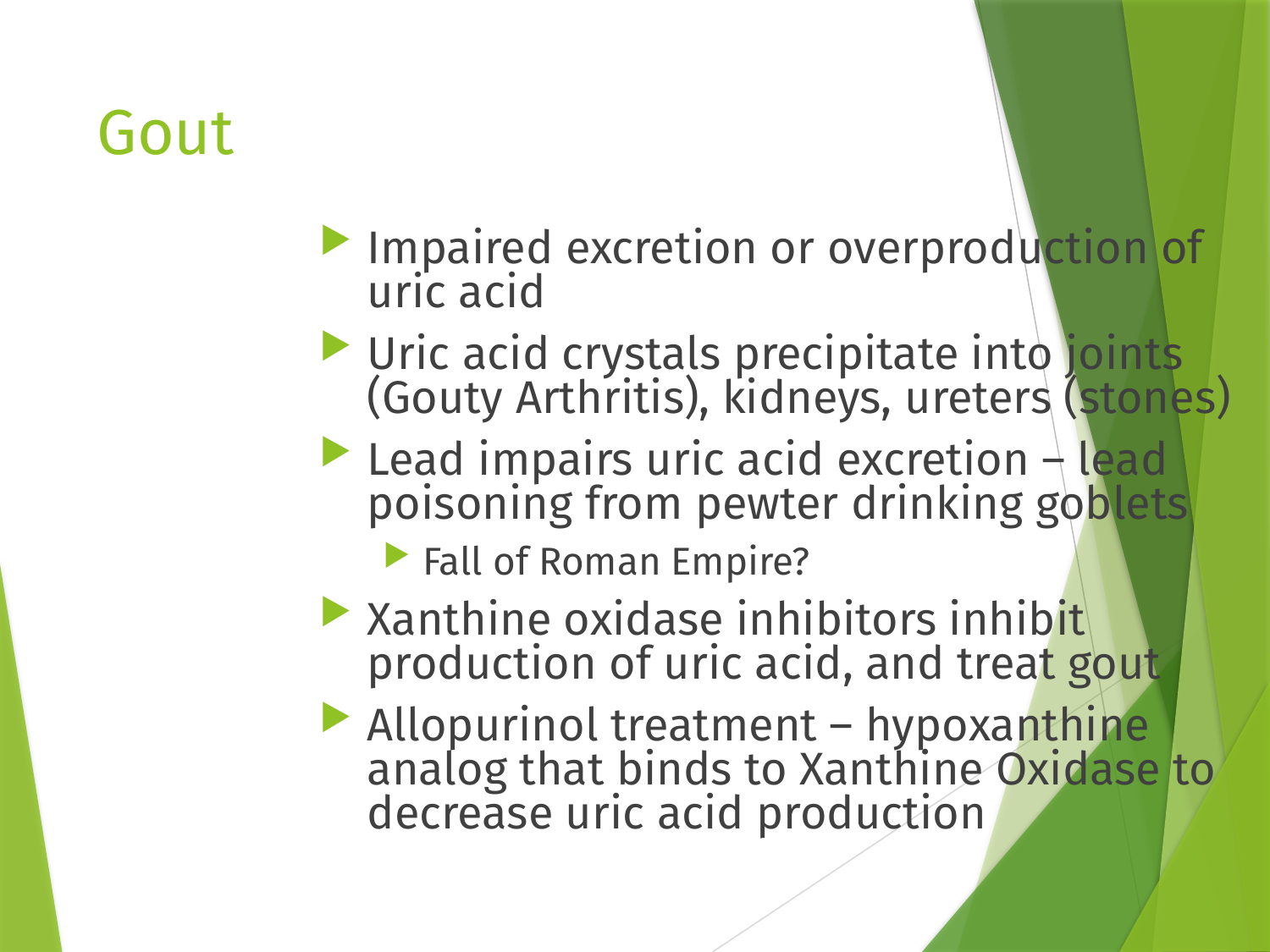

# Gout
Impaired excretion or overproduction of uric acid
Uric acid crystals precipitate into joints (Gouty Arthritis), kidneys, ureters (stones)
Lead impairs uric acid excretion – lead poisoning from pewter drinking goblets
Fall of Roman Empire?
Xanthine oxidase inhibitors inhibit production of uric acid, and treat gout
Allopurinol treatment – hypoxanthine analog that binds to Xanthine Oxidase to decrease uric acid production